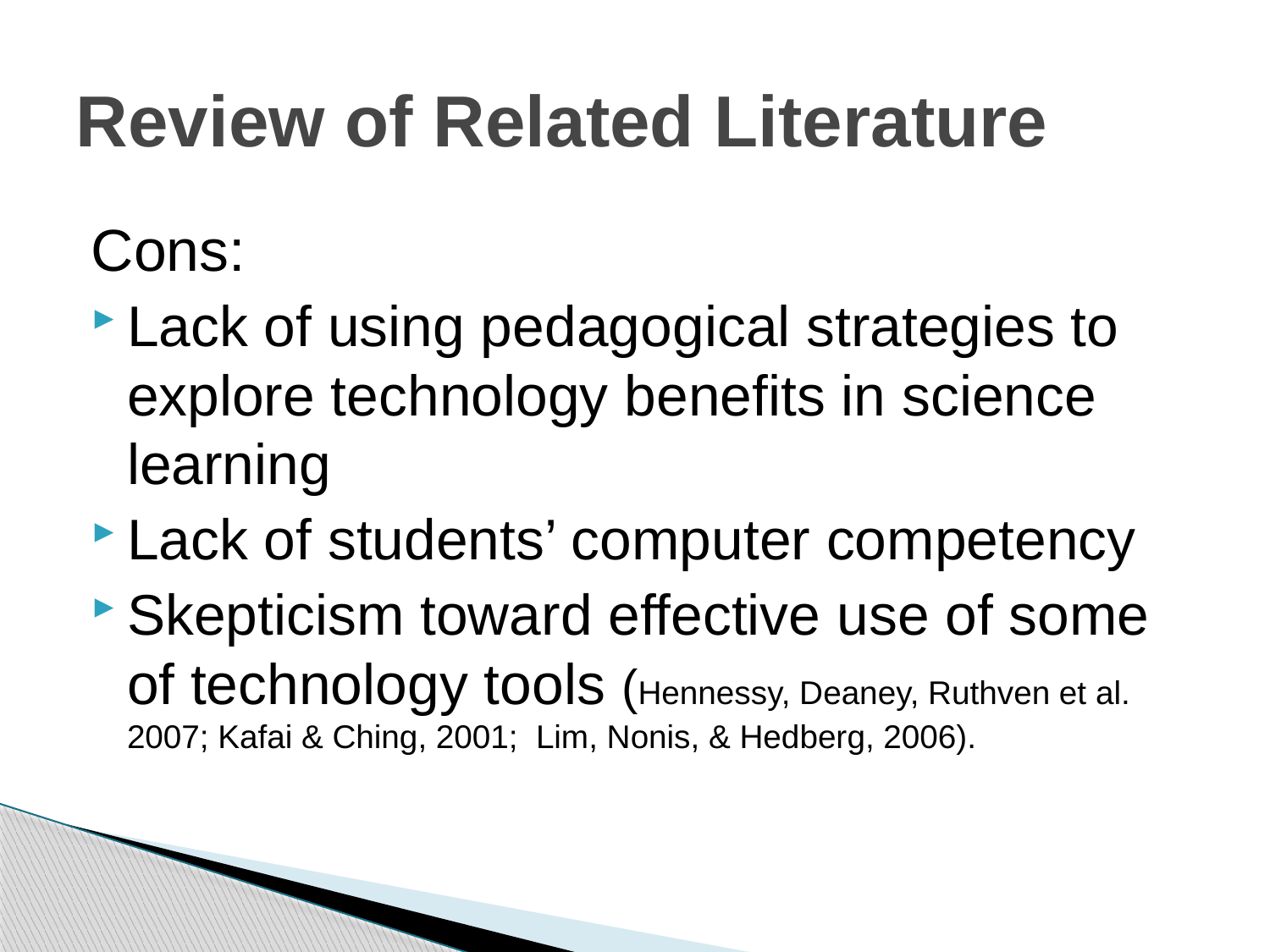

# Review of Related Literature
Cons:
Lack of using pedagogical strategies to explore technology benefits in science learning
Lack of students’ computer competency
Skepticism toward effective use of some of technology tools (Hennessy, Deaney, Ruthven et al. 2007; Kafai & Ching, 2001;  Lim, Nonis, & Hedberg, 2006).